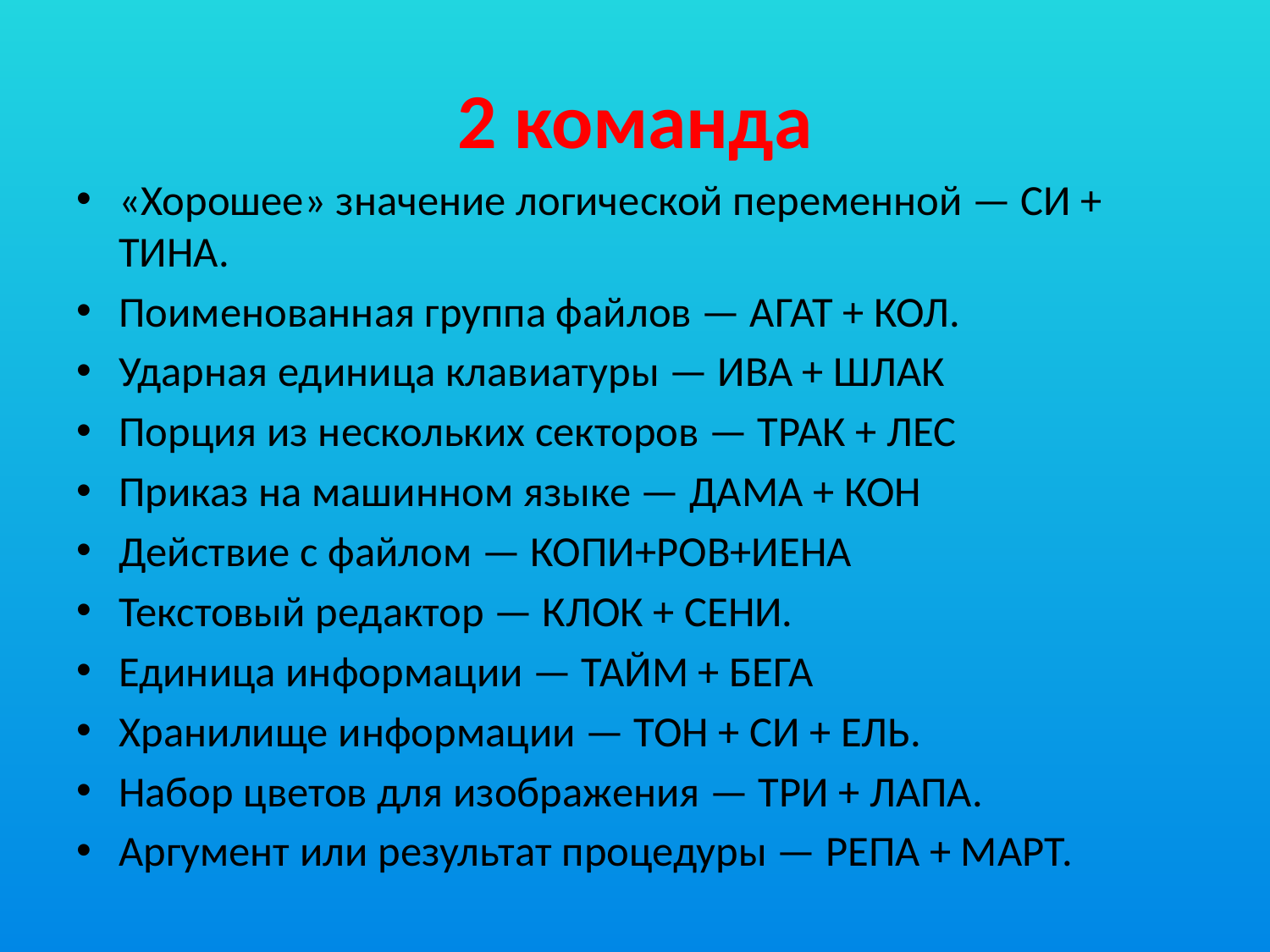

# 2 команда
«Хорошее» значение логической переменной — СИ + ТИНА.
Поименованная группа файлов — АГАТ + КОЛ.
Ударная единица клавиатуры — ИВА + ШЛАК
Порция из нескольких секторов — ТРАК + ЛЕС
Приказ на машинном языке — ДАМА + КОН
Действие с файлом — КОПИ+РОВ+ИЕНА
Текстовый редактор — КЛОК + СЕНИ.
Единица информации — ТАЙМ + БЕГА
Хранилище информации — ТОН + СИ + ЕЛЬ.
Набор цветов для изображения — ТРИ + ЛАПА.
Аргумент или результат процедуры — РЕПА + МАРТ.